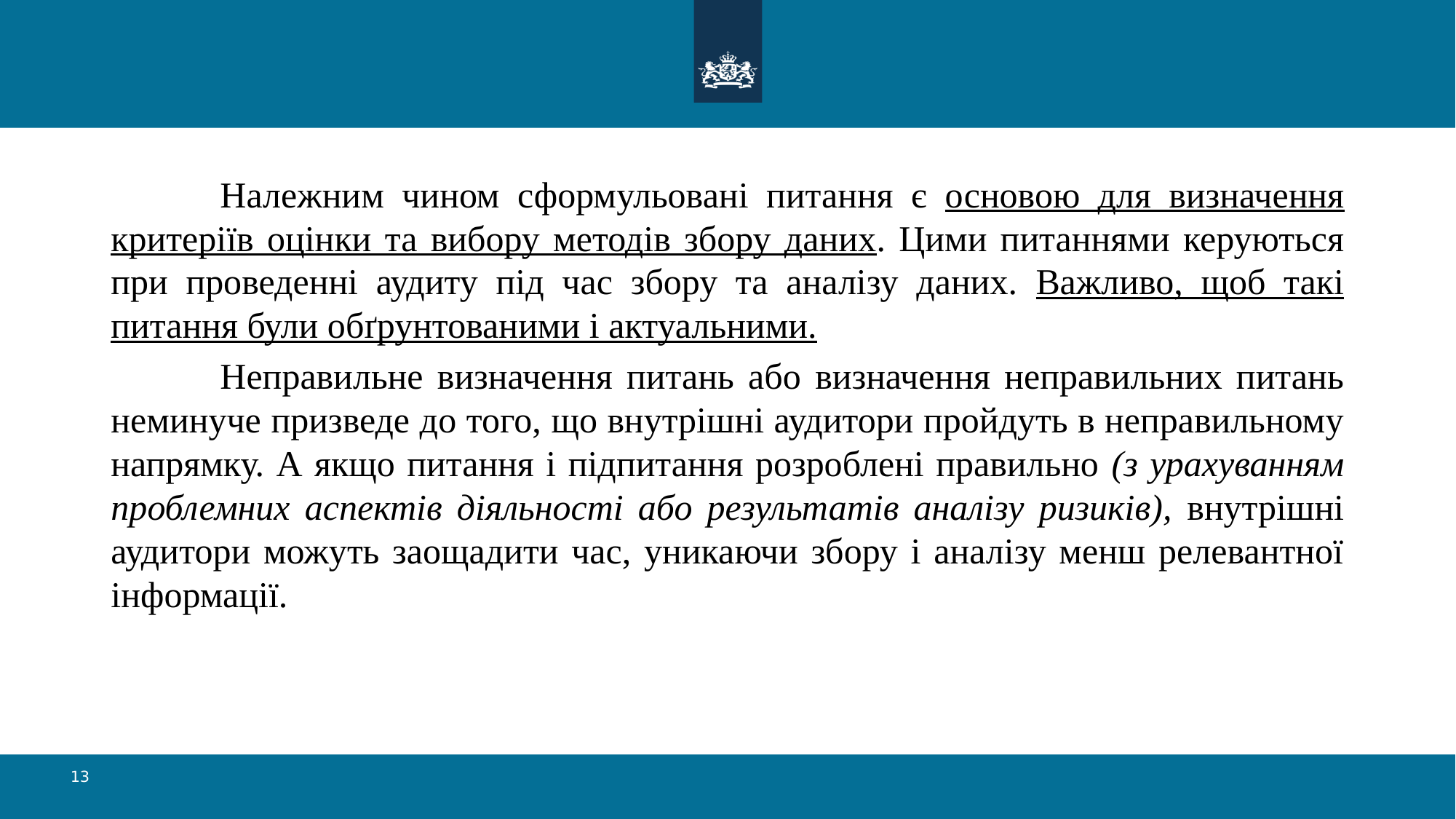

Належним чином сформульовані питання є основою для визначення критеріїв оцінки та вибору методів збору даних. Цими питаннями керуються при проведенні аудиту під час збору та аналізу даних. Важливо, щоб такі питання були обґрунтованими і актуальними.
	Неправильне визначення питань або визначення неправильних питань неминуче призведе до того, що внутрішні аудитори пройдуть в неправильному напрямку. А якщо питання і підпитання розроблені правильно (з урахуванням проблемних аспектів діяльності або результатів аналізу ризиків), внутрішні аудитори можуть заощадити час, уникаючи збору і аналізу менш релевантної інформації.
13